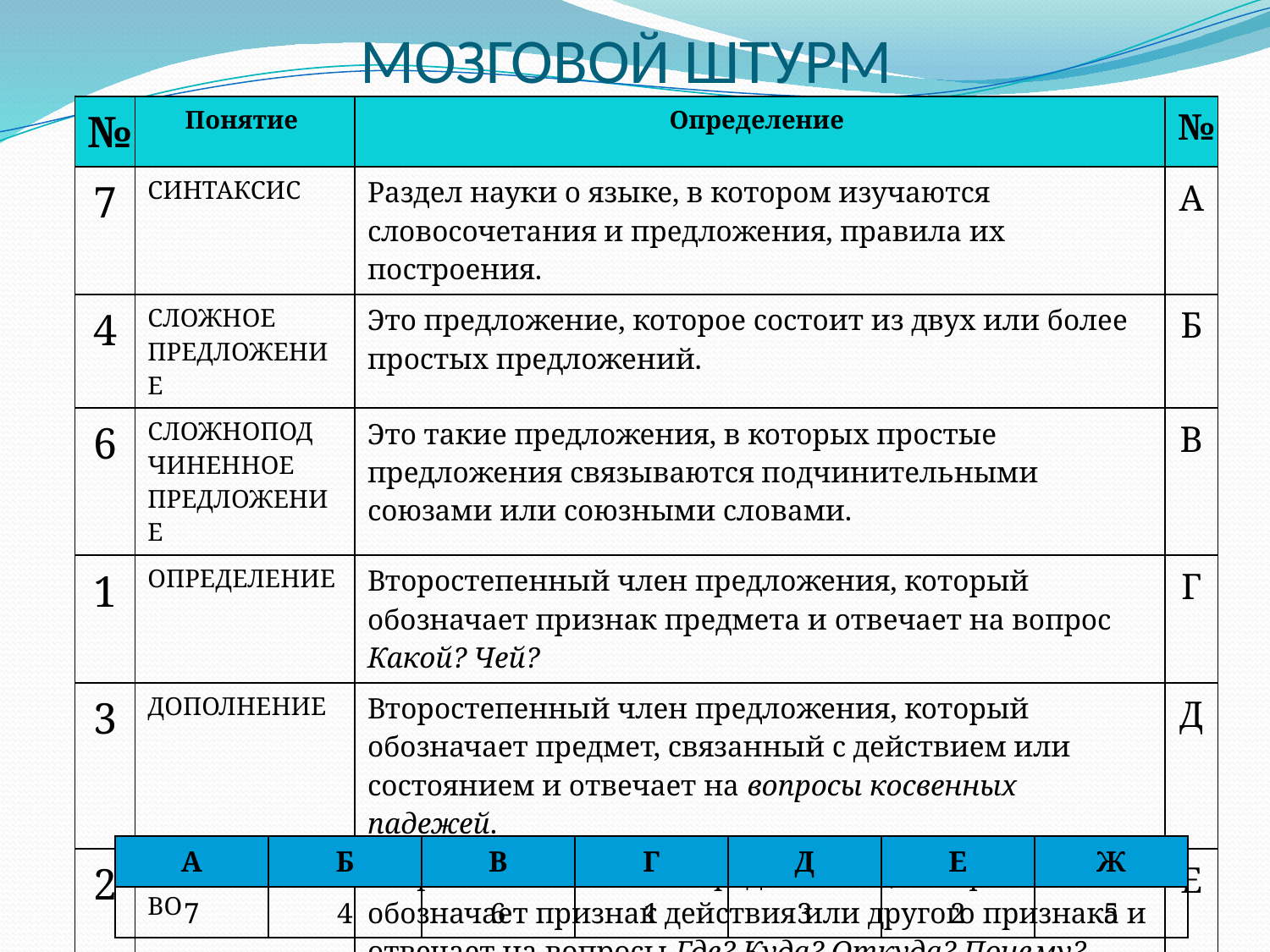

# МОЗГОВОЙ ШТУРМ
| № | Понятие | Определение | № |
| --- | --- | --- | --- |
| 7 | СИНТАКСИС | Раздел науки о языке, в котором изучаются словосочетания и предложения, правила их построения. | А |
| 4 | СЛОЖНОЕ ПРЕДЛОЖЕНИЕ | Это предложение, которое состоит из двух или более простых предложений. | Б |
| 6 | СЛОЖНОПОД ЧИНЕННОЕ ПРЕДЛОЖЕНИЕ | Это такие предложения, в которых простые предложения связываются подчинительными союзами или союзными словами. | В |
| 1 | ОПРЕДЕЛЕНИЕ | Второстепенный член предложения, который обозначает признак предмета и отвечает на вопрос Какой? Чей? | Г |
| 3 | ДОПОЛНЕНИЕ | Второстепенный член предложения, который обозначает предмет, связанный с действием или состоянием и отвечает на вопросы косвенных падежей. | Д |
| 2 | ОБСТОЯТЕЛЬСТВО | Второстепенный член предложения, который обозначает признак действия или другого признака и отвечает на вопросы Где? Куда? Откуда? Почему? Зачем? Как? | Е |
| 5 | СЛОВОСОЧЕТАНИЕ | Это сочетание двух или более слов, связанных по смыслу и грамматически. | Ж |

| А | Б | В | Г | Д | Е | Ж |
| --- | --- | --- | --- | --- | --- | --- |
| 7 | 4 | 6 | 1 | 3 | 2 | 5 |